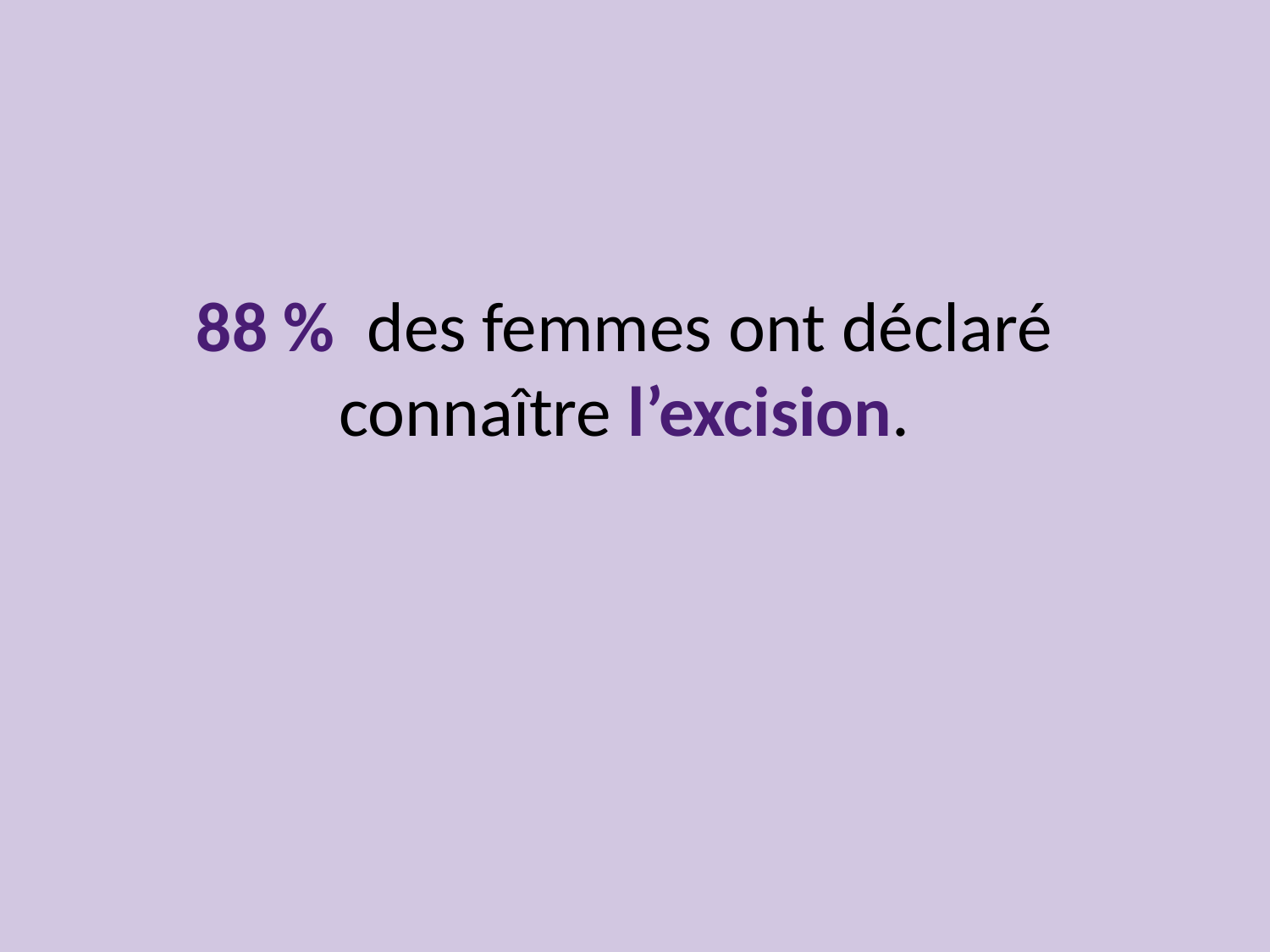

88 %  des femmes ont déclaré connaître l’excision.